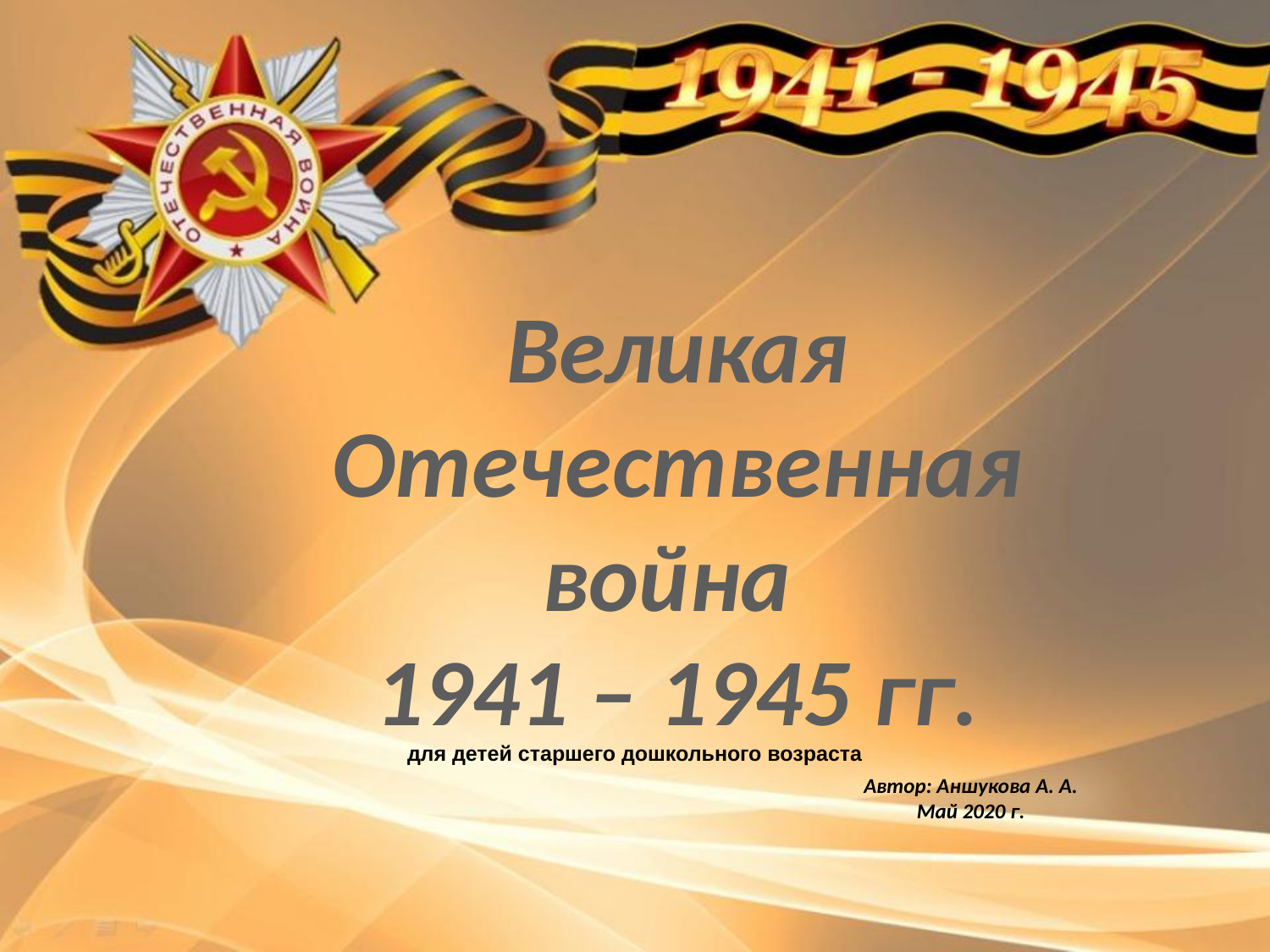

Великая Отечественная война
1941 – 1945 гг.
для детей старшего дошкольного возраста

Автор: Аншукова А. А.
Май 2020 г.